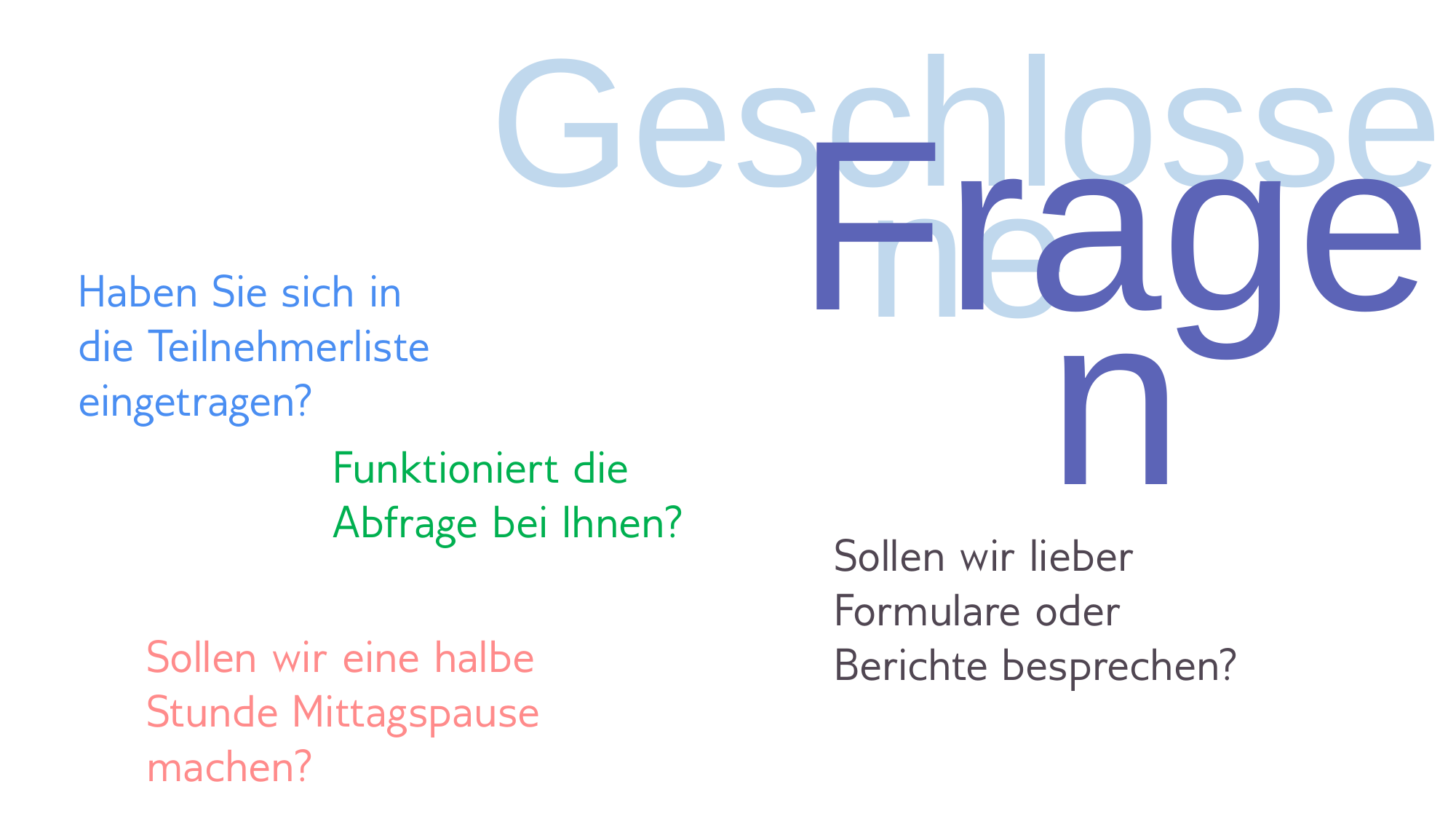

Geschlossene
Fragen
Haben Sie sich in die Teilnehmerliste eingetragen?
Funktioniert die Abfrage bei Ihnen?
Sollen wir lieber Formulare oder Berichte besprechen?
Sollen wir eine halbe Stunde Mittagspause machen?